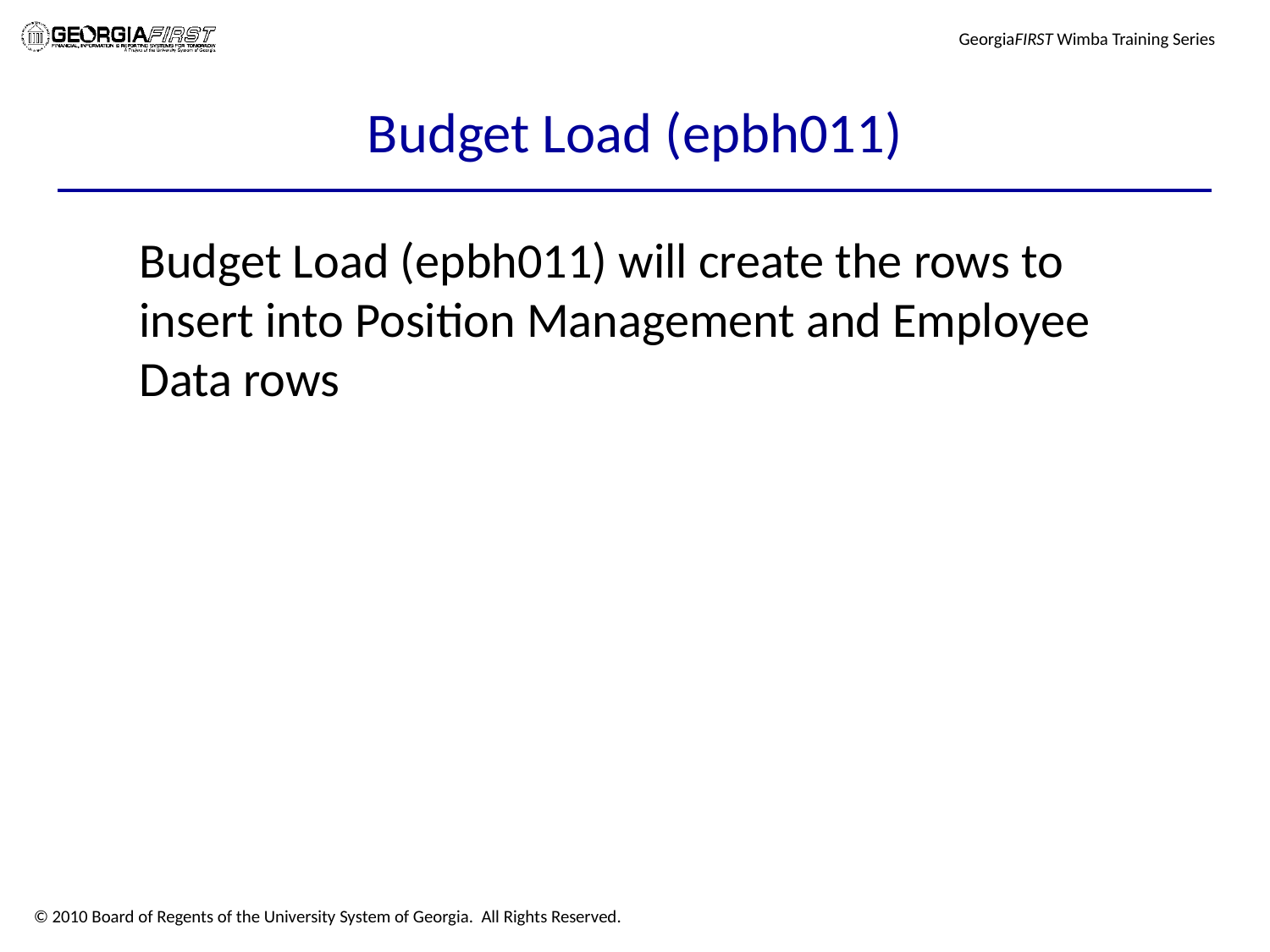

# Budget Load (epbh011)
Budget Load (epbh011) will create the rows to insert into Position Management and Employee Data rows